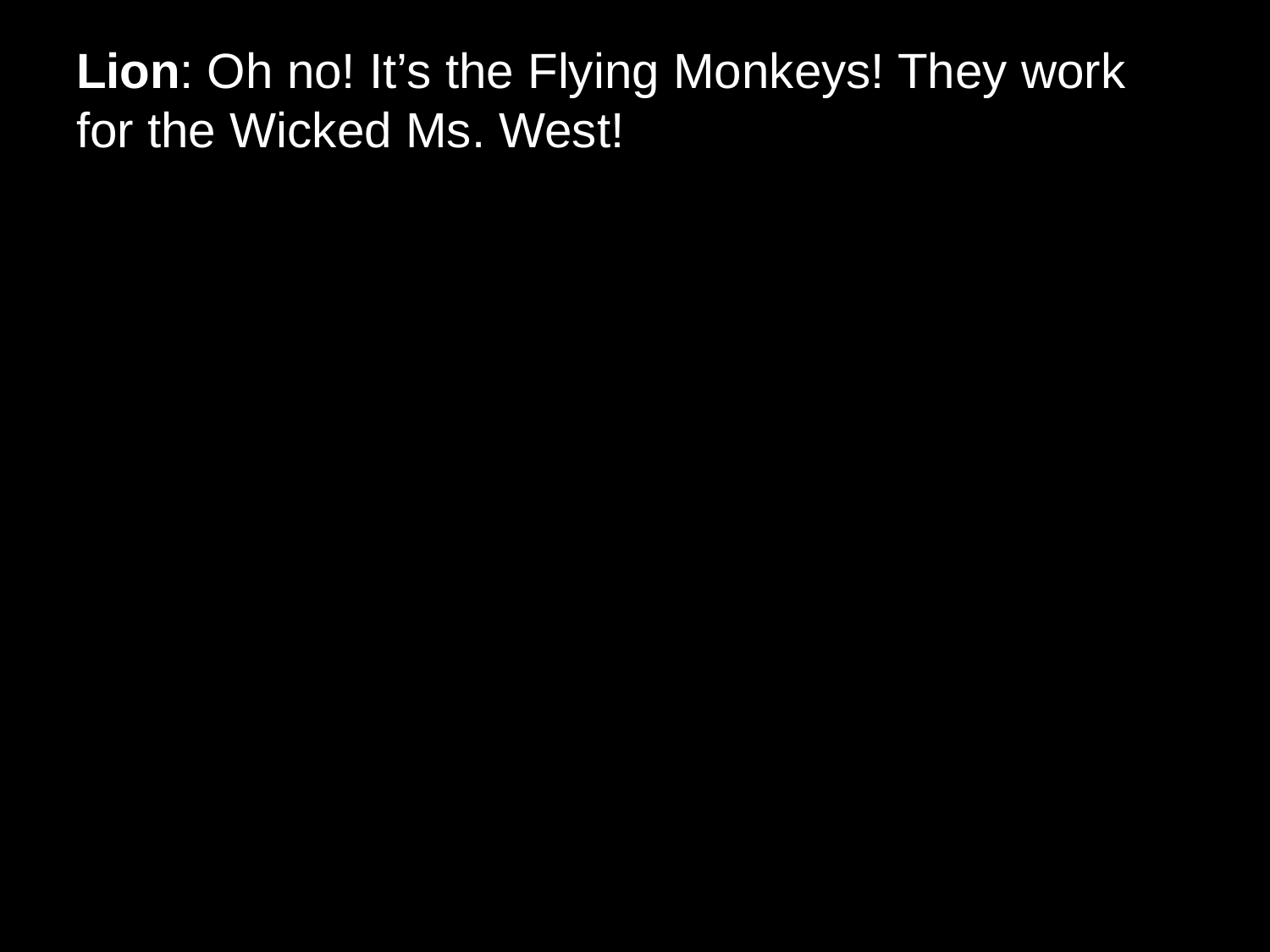

# Lion: Oh no! It’s the Flying Monkeys! They work for the Wicked Ms. West!